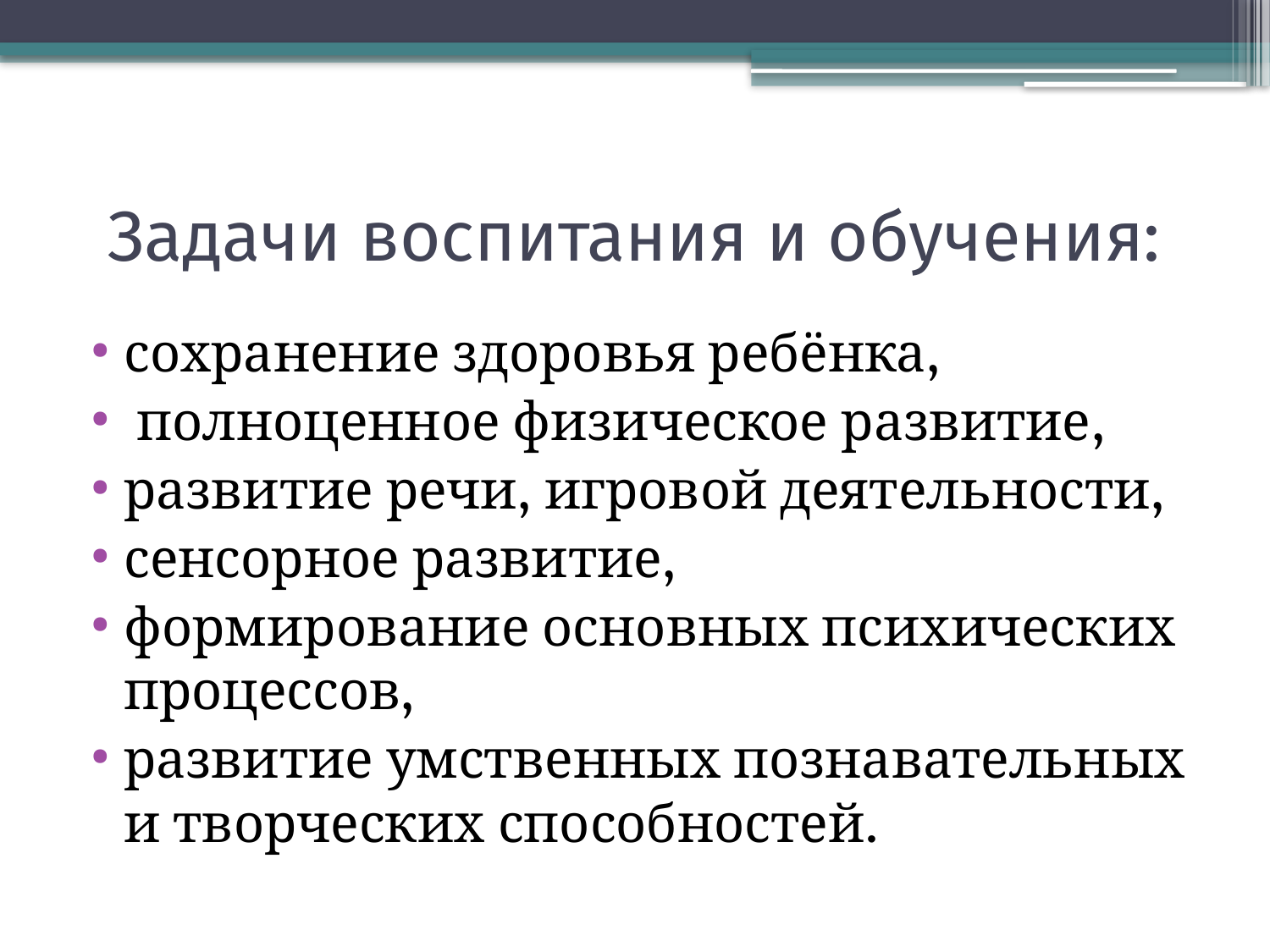

# Задачи воспитания и обучения:
сохранение здоровья ребёнка,
 полноценное физическое развитие,
развитие речи, игровой деятельности,
сенсорное развитие,
формирование основных психических процессов,
развитие умственных познавательных и творческих способностей.